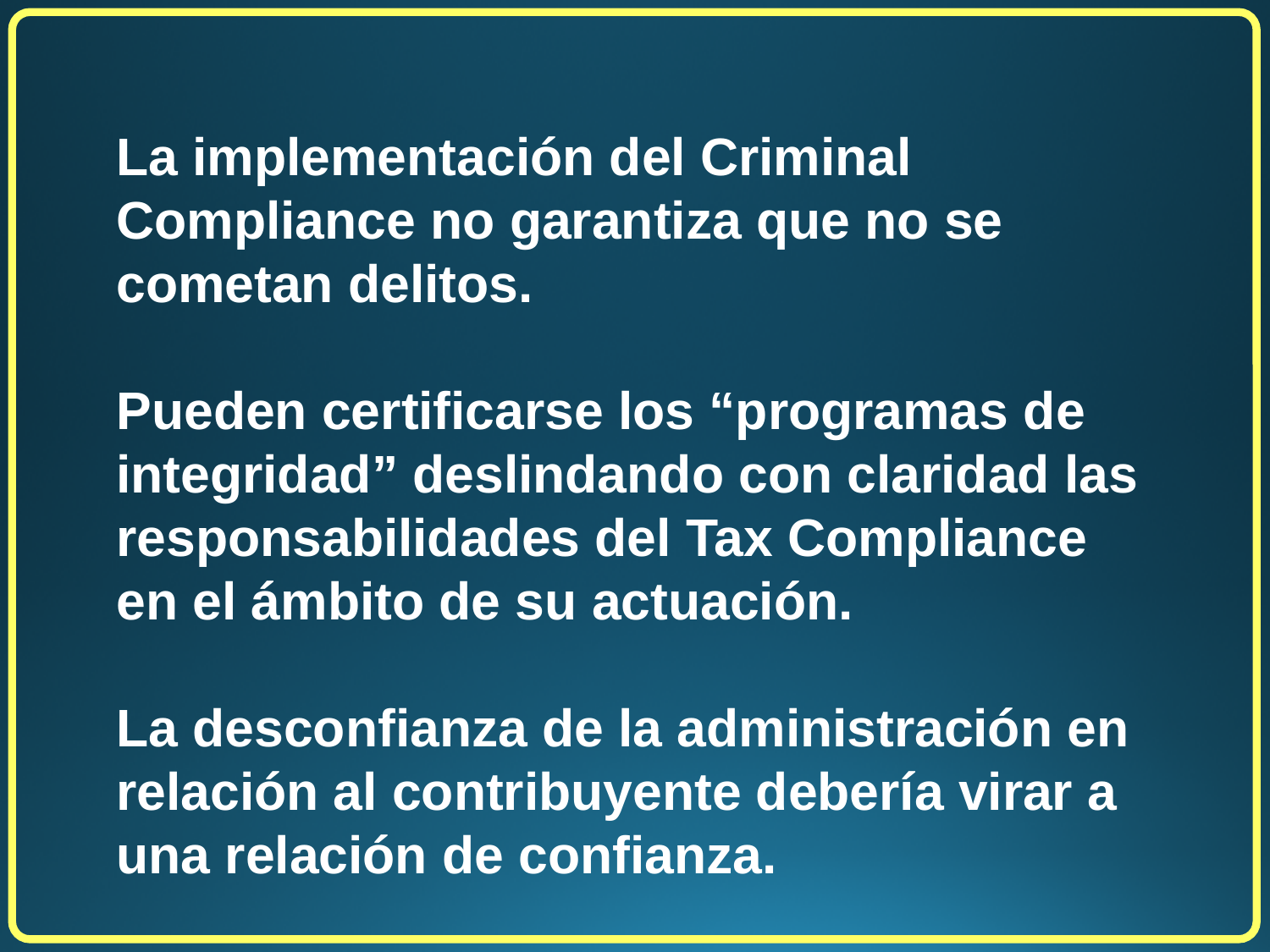

La implementación del Criminal Compliance no garantiza que no se cometan delitos.

Pueden certificarse los “programas de integridad” deslindando con claridad las responsabilidades del Tax Compliance en el ámbito de su actuación.

La desconfianza de la administración en relación al contribuyente debería virar a una relación de confianza.